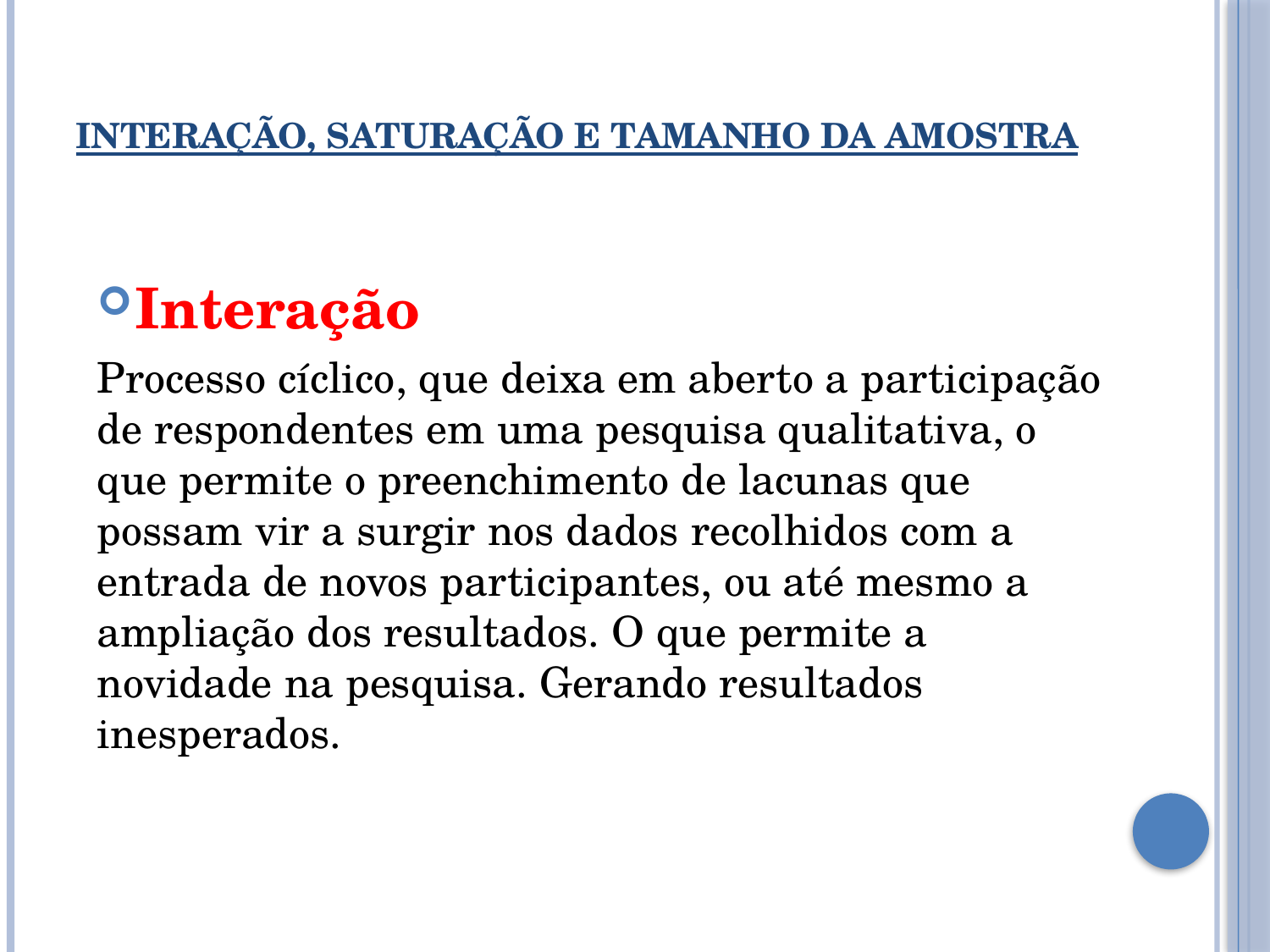

# Interação, Saturação e tamanho da amostra
Interação
Processo cíclico, que deixa em aberto a participação de respondentes em uma pesquisa qualitativa, o que permite o preenchimento de lacunas que possam vir a surgir nos dados recolhidos com a entrada de novos participantes, ou até mesmo a ampliação dos resultados. O que permite a novidade na pesquisa. Gerando resultados inesperados.